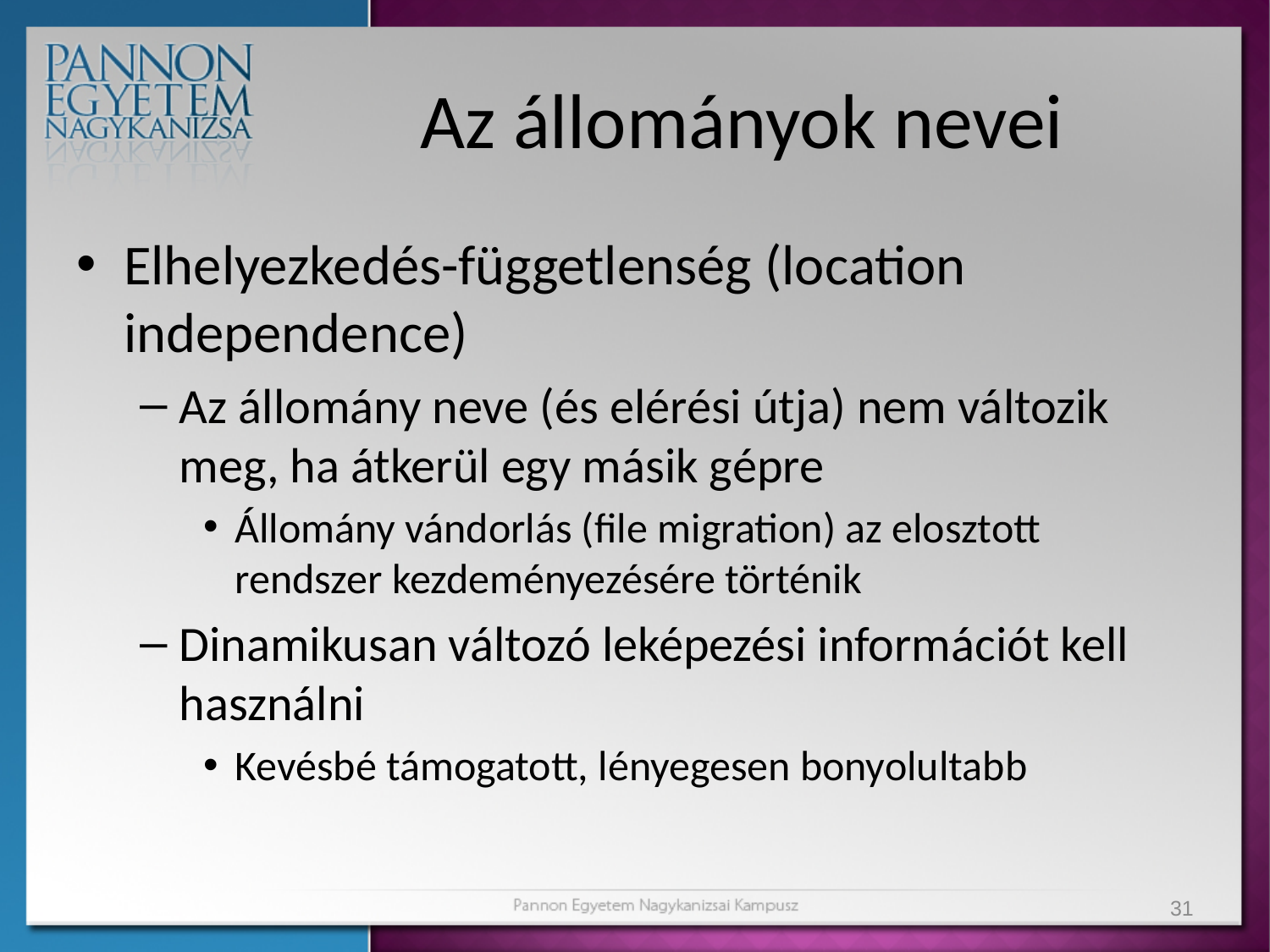

# Az állományok nevei
Elhelyezkedés-függetlenség (location independence)
Az állomány neve (és elérési útja) nem változik meg, ha átkerül egy másik gépre
Állomány vándorlás (file migration) az elosztott rendszer kezdeményezésére történik
Dinamikusan változó leképezési információt kell használni
Kevésbé támogatott, lényegesen bonyolultabb
31